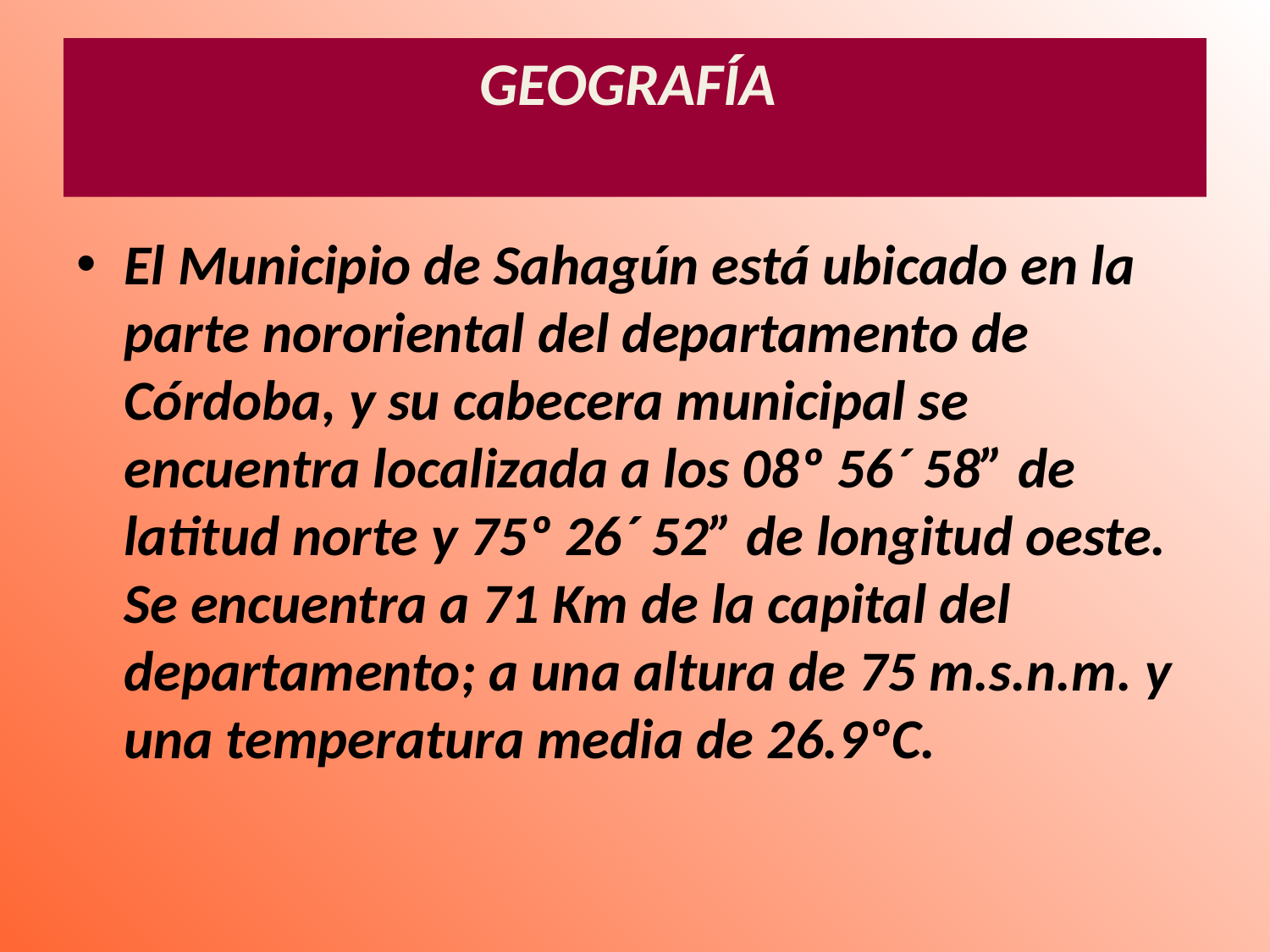

# GEOGRAFÍA
El Municipio de Sahagún está ubicado en la parte nororiental del departamento de Córdoba, y su cabecera municipal se encuentra localizada a los 08º 56´ 58” de latitud norte y 75º 26´ 52” de longitud oeste. Se encuentra a 71 Km de la capital del departamento; a una altura de 75 m.s.n.m. y una temperatura media de 26.9ºC.